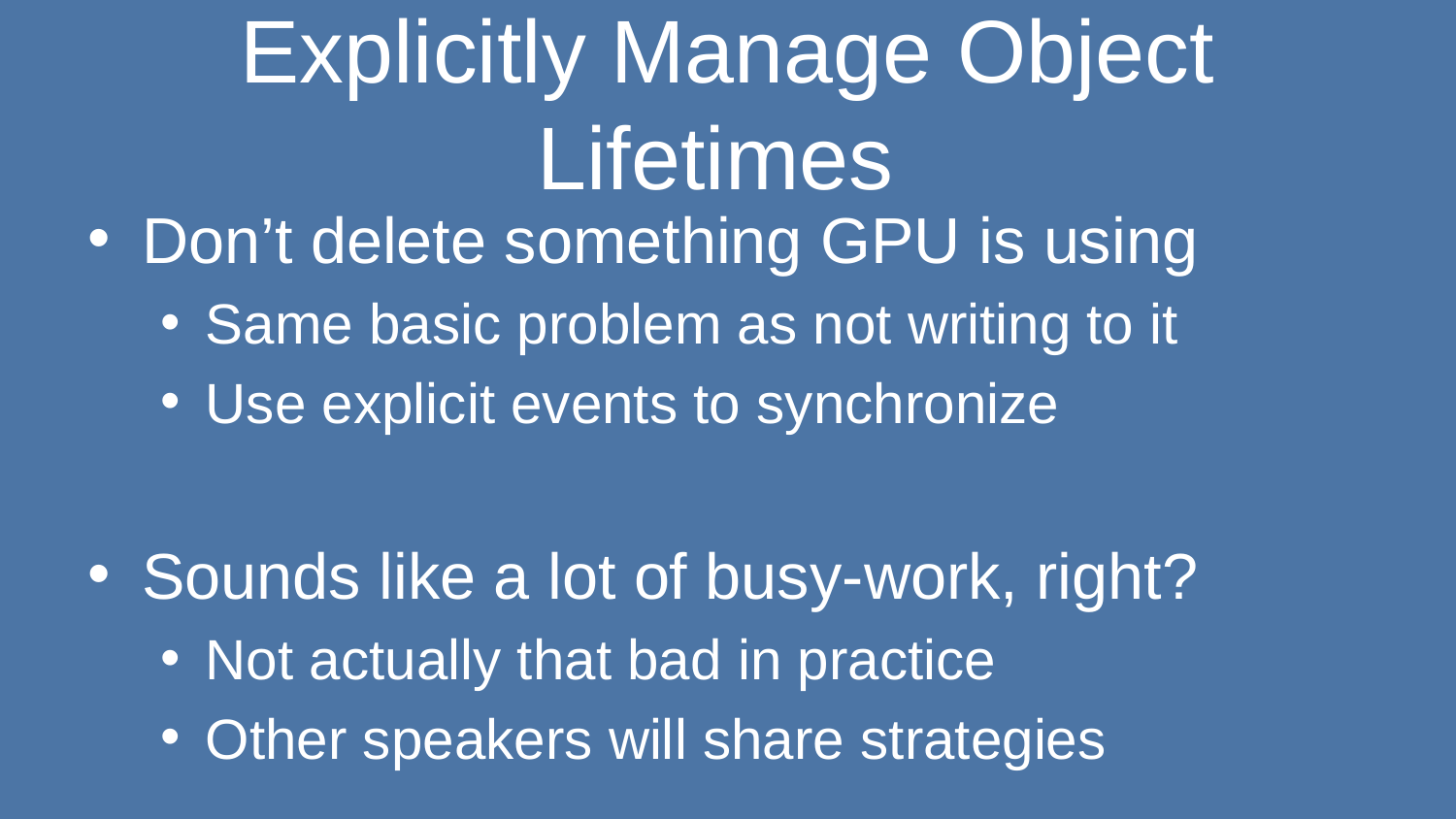

# Explicitly Manage Object Lifetimes
Don’t delete something GPU is using
Same basic problem as not writing to it
Use explicit events to synchronize

Sounds like a lot of busy-work, right?
Not actually that bad in practice
Other speakers will share strategies